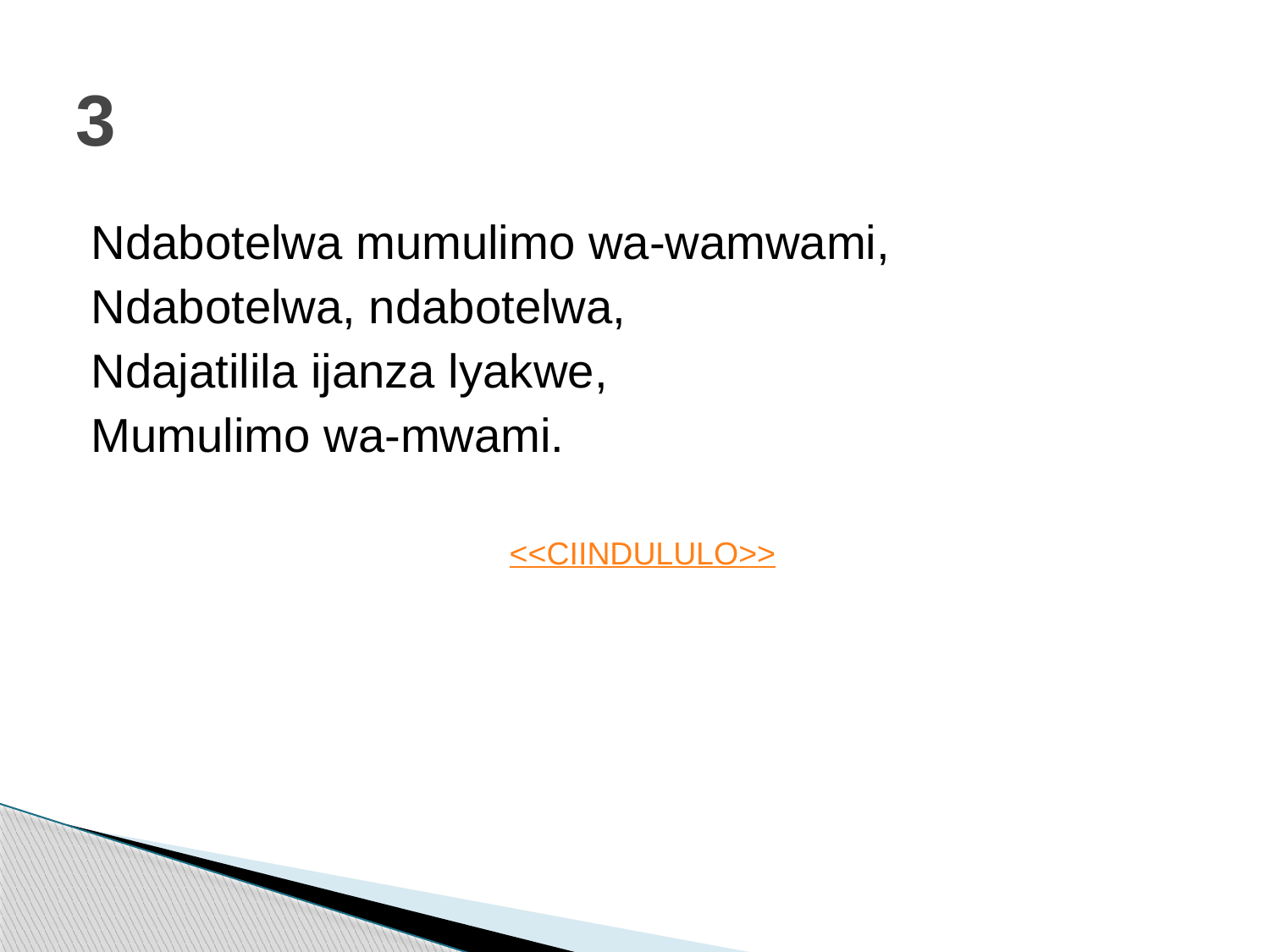

# 3
Ndabotelwa mumulimo wa-wamwami,
Ndabotelwa, ndabotelwa,
Ndajatilila ijanza lyakwe,
Mumulimo wa-mwami.

<<CIINDULULO>>